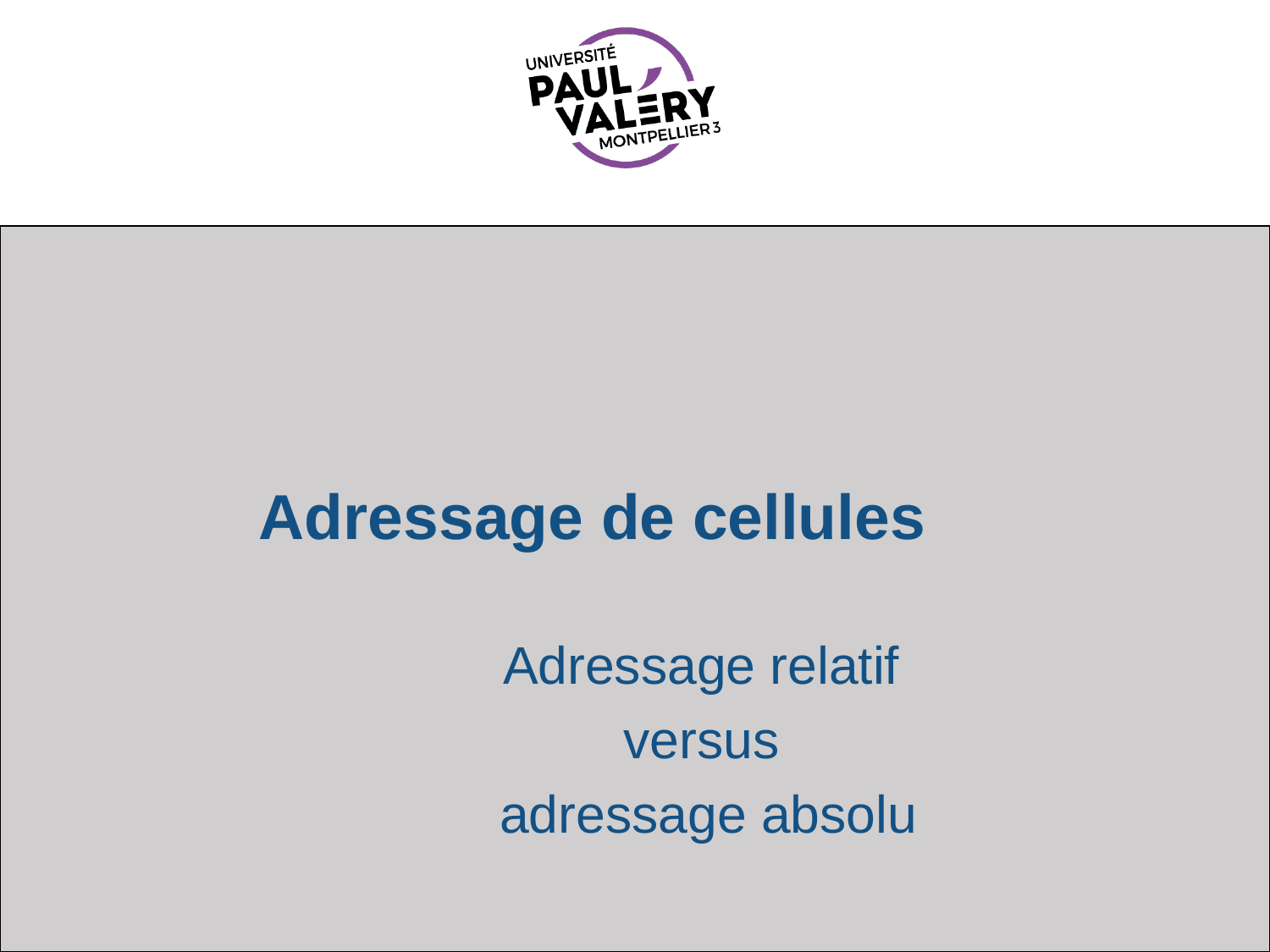

# Adressage de cellules
Adressage relatif
versus
adressage absolu